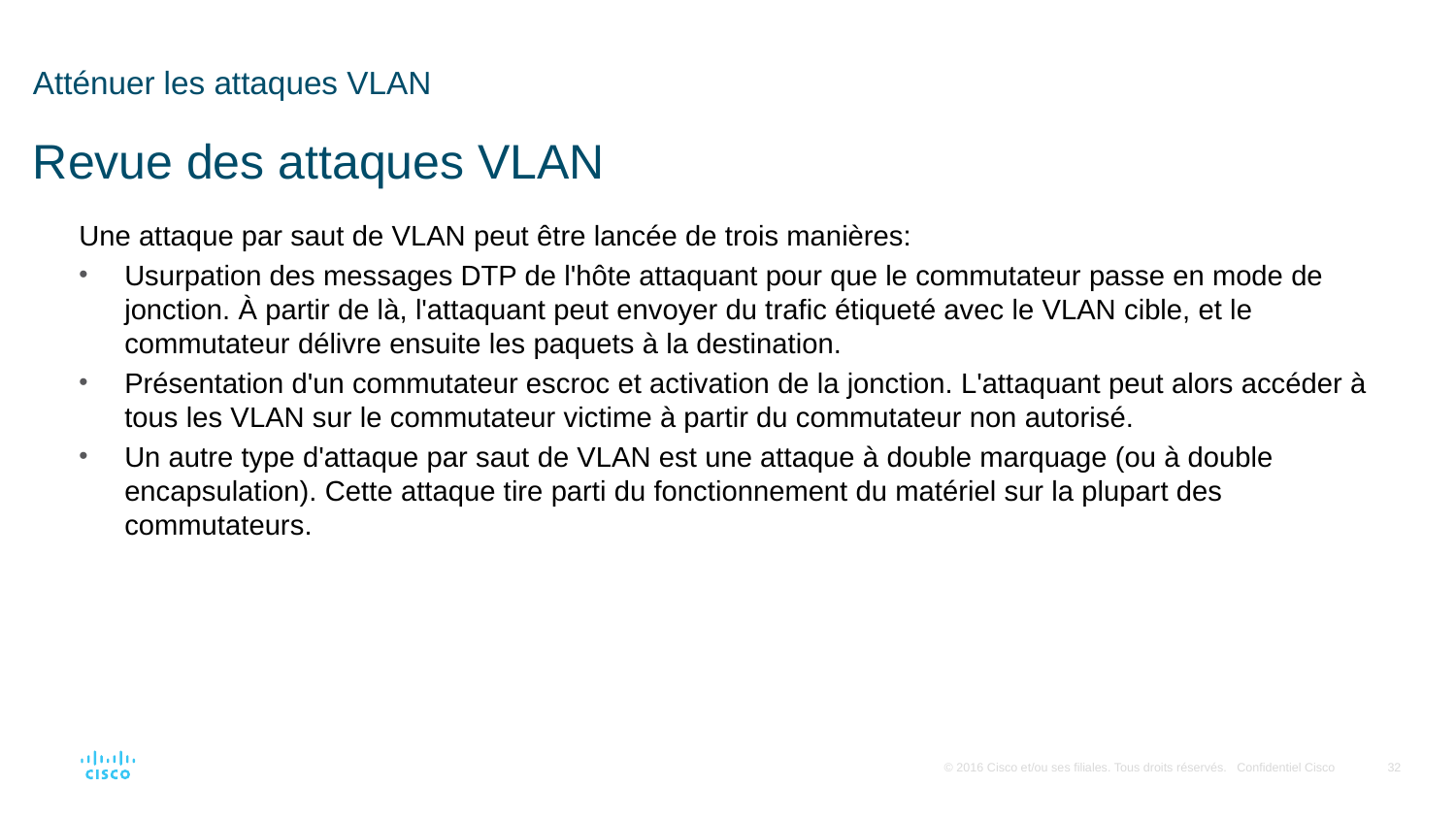

# Atténuer les attaques VLAN Revue des attaques VLAN
Une attaque par saut de VLAN peut être lancée de trois manières:
Usurpation des messages DTP de l'hôte attaquant pour que le commutateur passe en mode de jonction. À partir de là, l'attaquant peut envoyer du trafic étiqueté avec le VLAN cible, et le commutateur délivre ensuite les paquets à la destination.
Présentation d'un commutateur escroc et activation de la jonction. L'attaquant peut alors accéder à tous les VLAN sur le commutateur victime à partir du commutateur non autorisé.
Un autre type d'attaque par saut de VLAN est une attaque à double marquage (ou à double encapsulation). Cette attaque tire parti du fonctionnement du matériel sur la plupart des commutateurs.